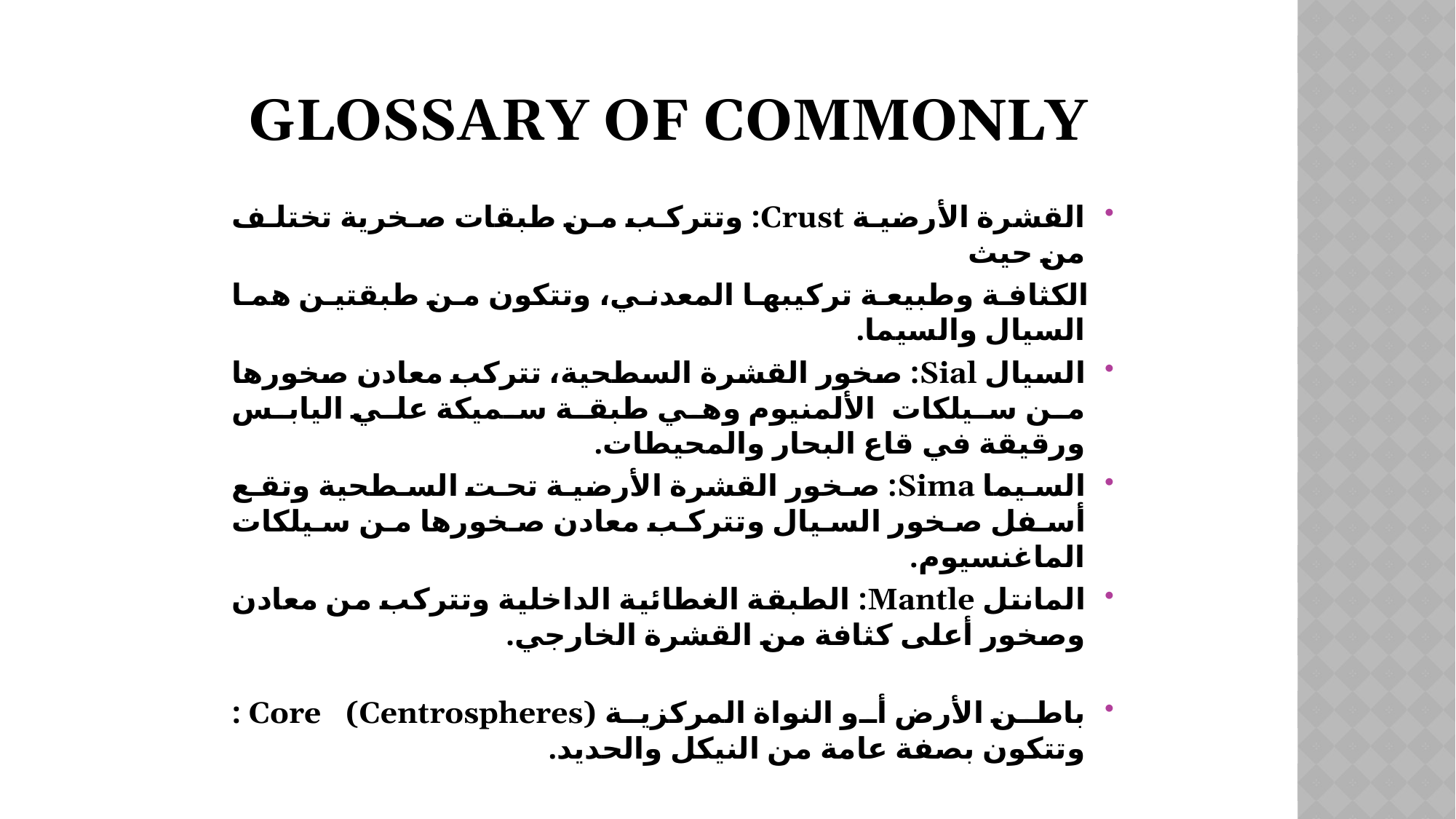

# Glossary of commonly
القشرة الأرضية Crust: وتتركب من طبقات صخرية تختلف من حيث
   الكثافة وطبيعة تركيبها المعدني، وتتكون من طبقتين هما السيال والسيما.
السيال Sial: صخور القشرة السطحية، تتركب معادن صخورها من سيلكات  الألمنيوم وهي طبقة سميكة علي اليابس ورقيقة في قاع البحار والمحيطات.
السيما Sima: صخور القشرة الأرضية تحت السطحية وتقع أسفل صخور السيال وتتركب معادن صخورها من سيلكات الماغنسيوم.
المانتل Mantle: الطبقة الغطائية الداخلية وتتركب من معادن وصخور أعلى كثافة من القشرة الخارجي.
باطن الأرض أو النواة المركزية Core (Centrospheres) : وتتكون بصفة عامة من النيكل والحديد.